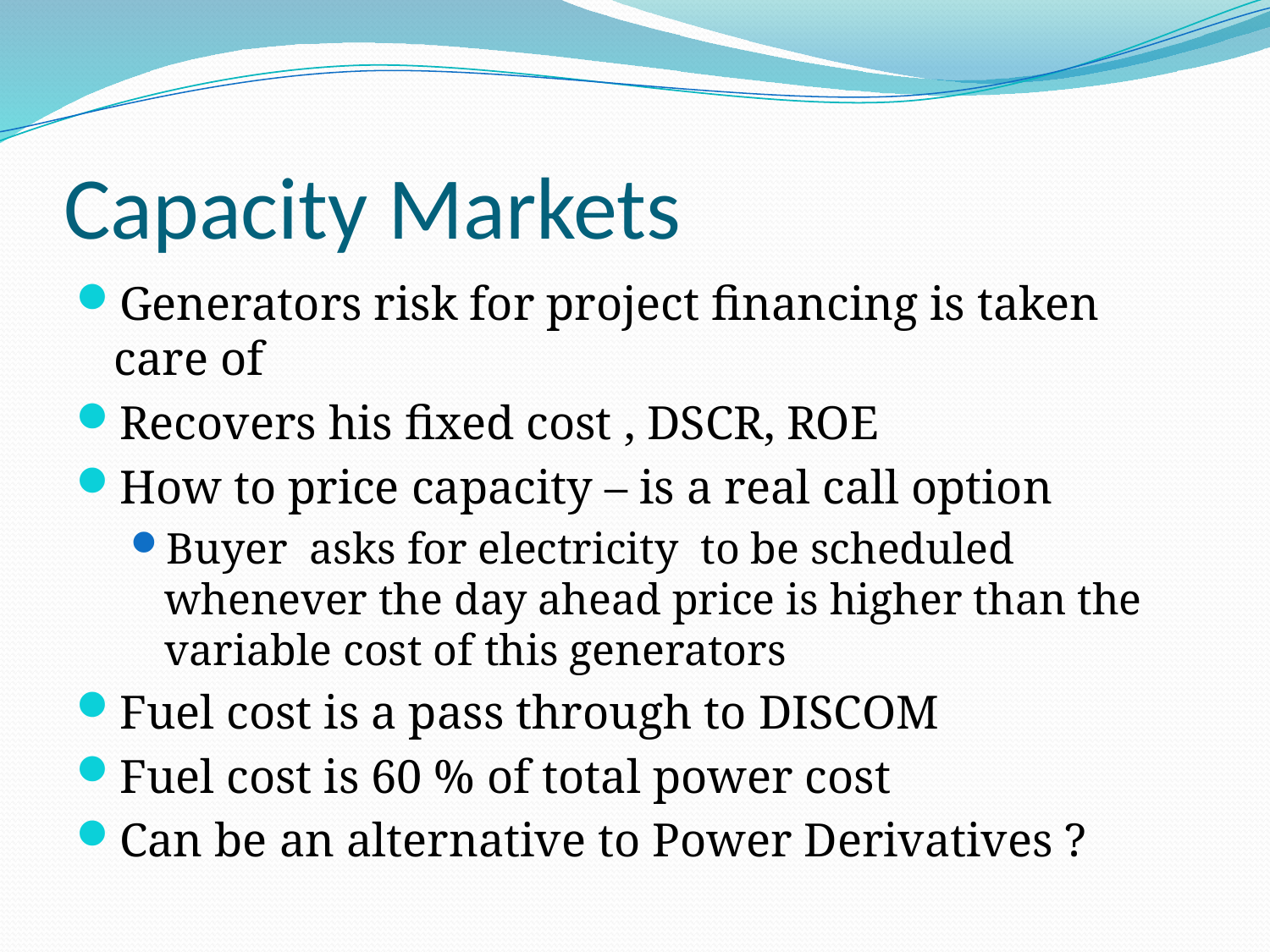

# Capacity Markets
Generators risk for project financing is taken care of
Recovers his fixed cost , DSCR, ROE
How to price capacity – is a real call option
Buyer  asks for electricity  to be scheduled  whenever the day ahead price is higher than the variable cost of this generators
Fuel cost is a pass through to DISCOM
Fuel cost is 60 % of total power cost
Can be an alternative to Power Derivatives ?